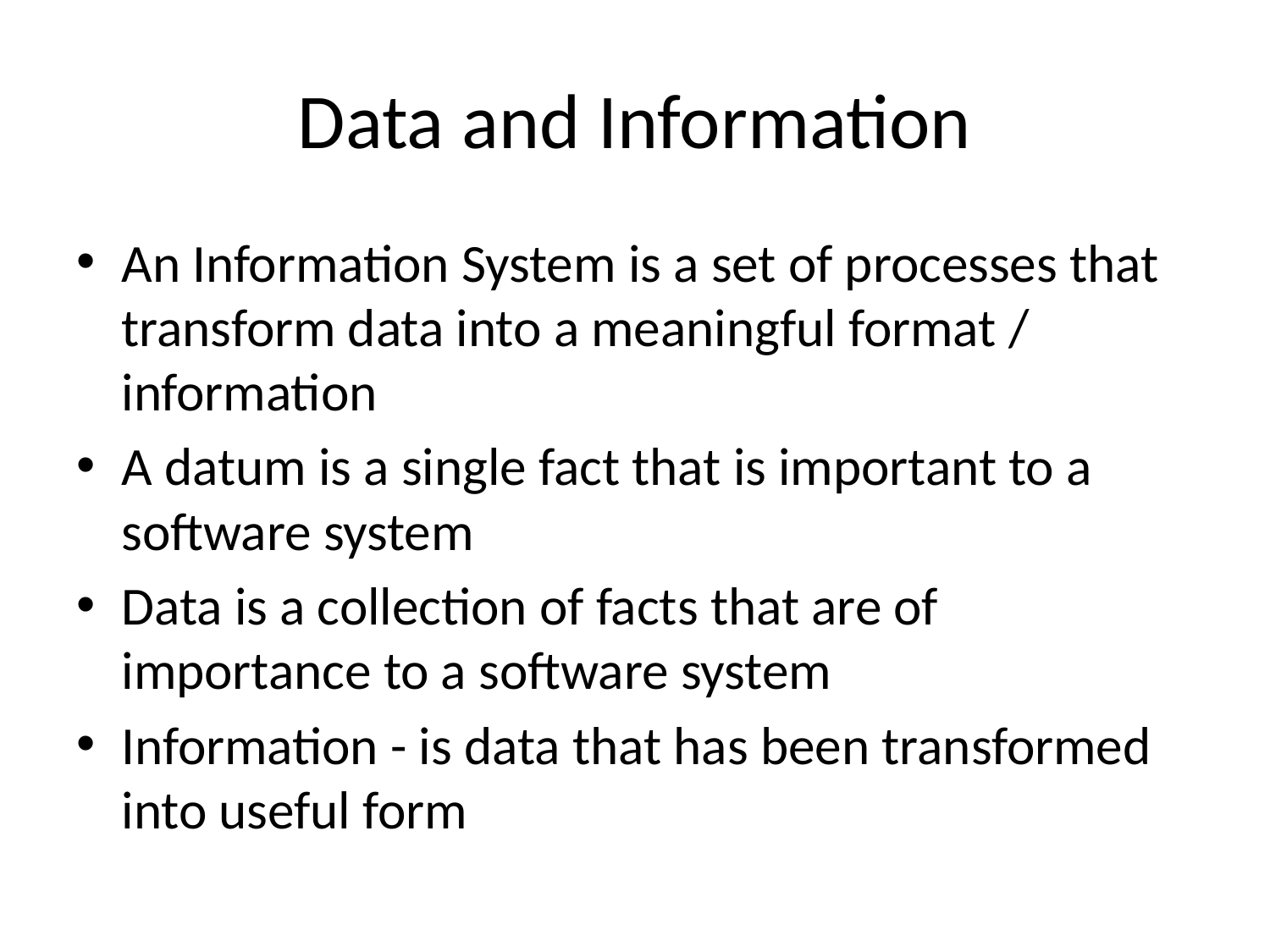

# Data and Information
An Information System is a set of processes that transform data into a meaningful format / information
A datum is a single fact that is important to a software system
Data is a collection of facts that are of importance to a software system
Information - is data that has been transformed into useful form